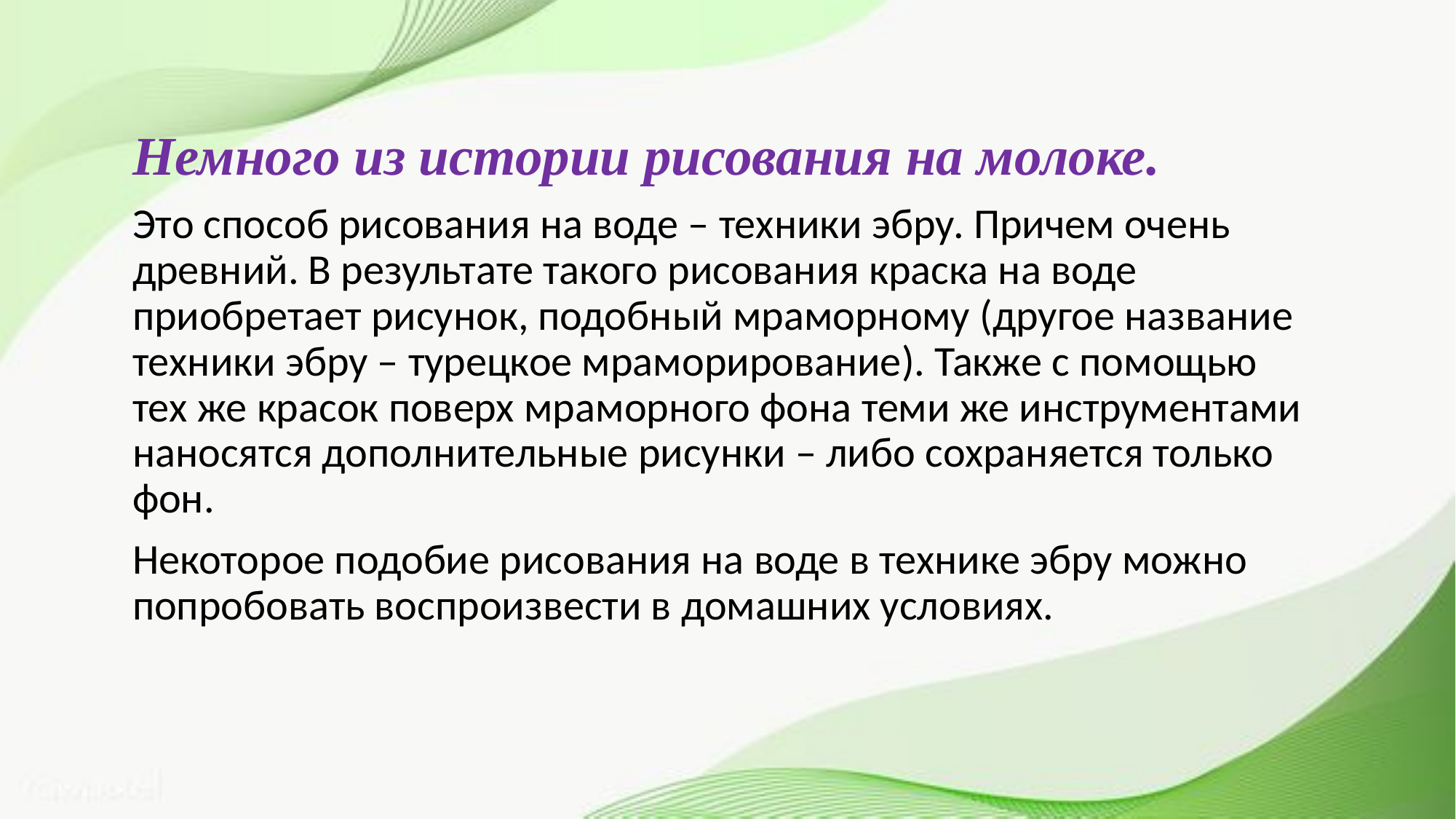

Немного из истории рисования на молоке.
Это способ рисования на воде – техники эбру. Причем очень древний. В результате такого рисования краска на воде приобретает рисунок, подобный мраморному (другое название техники эбру – турецкое мраморирование). Также с помощью тех же красок поверх мраморного фона теми же инструментами наносятся дополнительные рисунки – либо сохраняется только фон.
Некоторое подобие рисования на воде в технике эбру можно попробовать воспроизвести в домашних условиях.